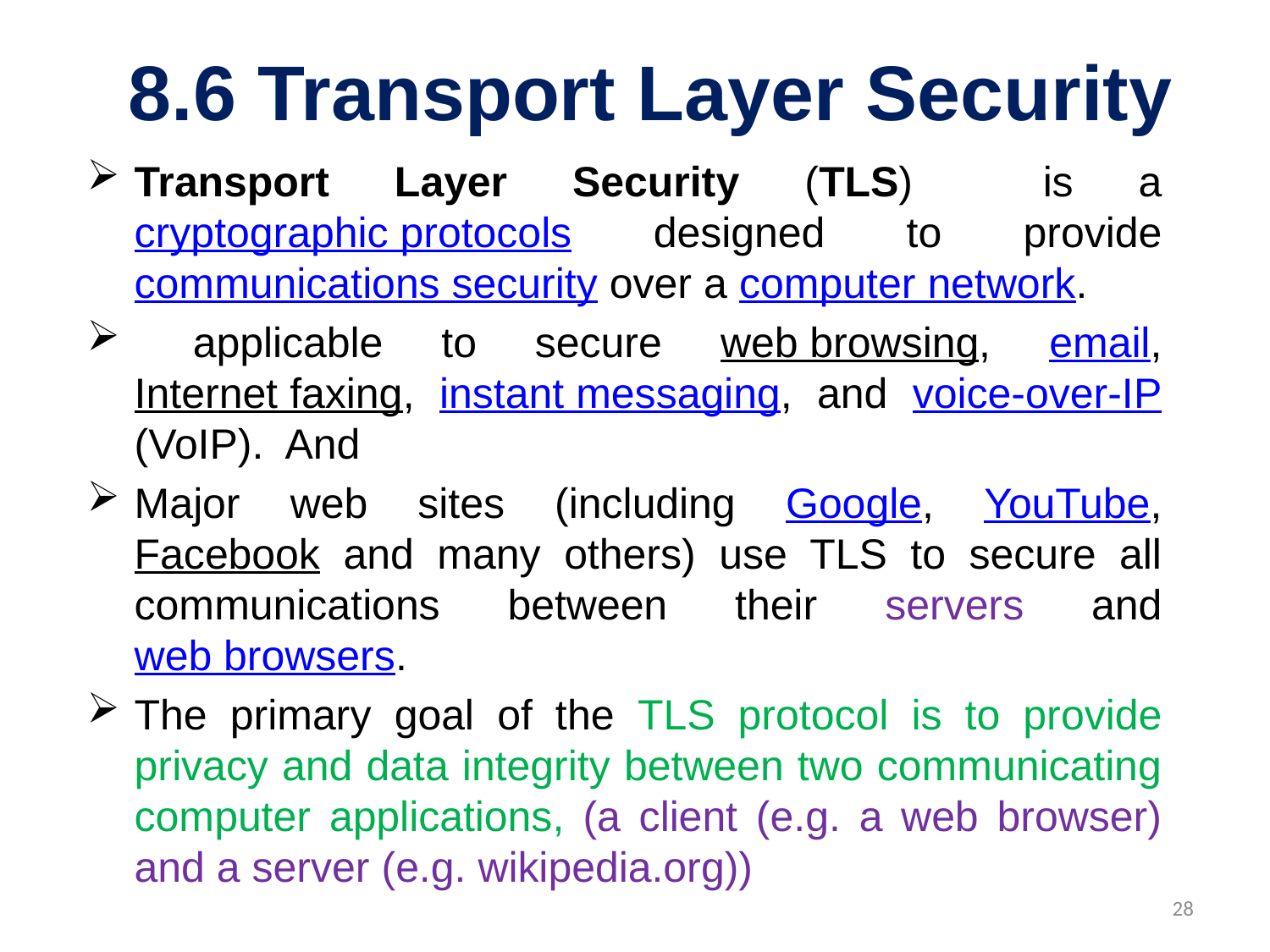

# 8.6 Transport Layer Security
Transport Layer Security (TLS)  is a cryptographic protocols designed to provide communications security over a computer network.
 applicable to secure web browsing, email, Internet faxing, instant messaging, and voice-over-IP (VoIP).  And
Major web sites (including Google, YouTube, Facebook and many others) use TLS to secure all communications between their servers and web browsers.
The primary goal of the TLS protocol is to provide privacy and data integrity between two communicating computer applications, (a client (e.g. a web browser) and a server (e.g. wikipedia.org))

28